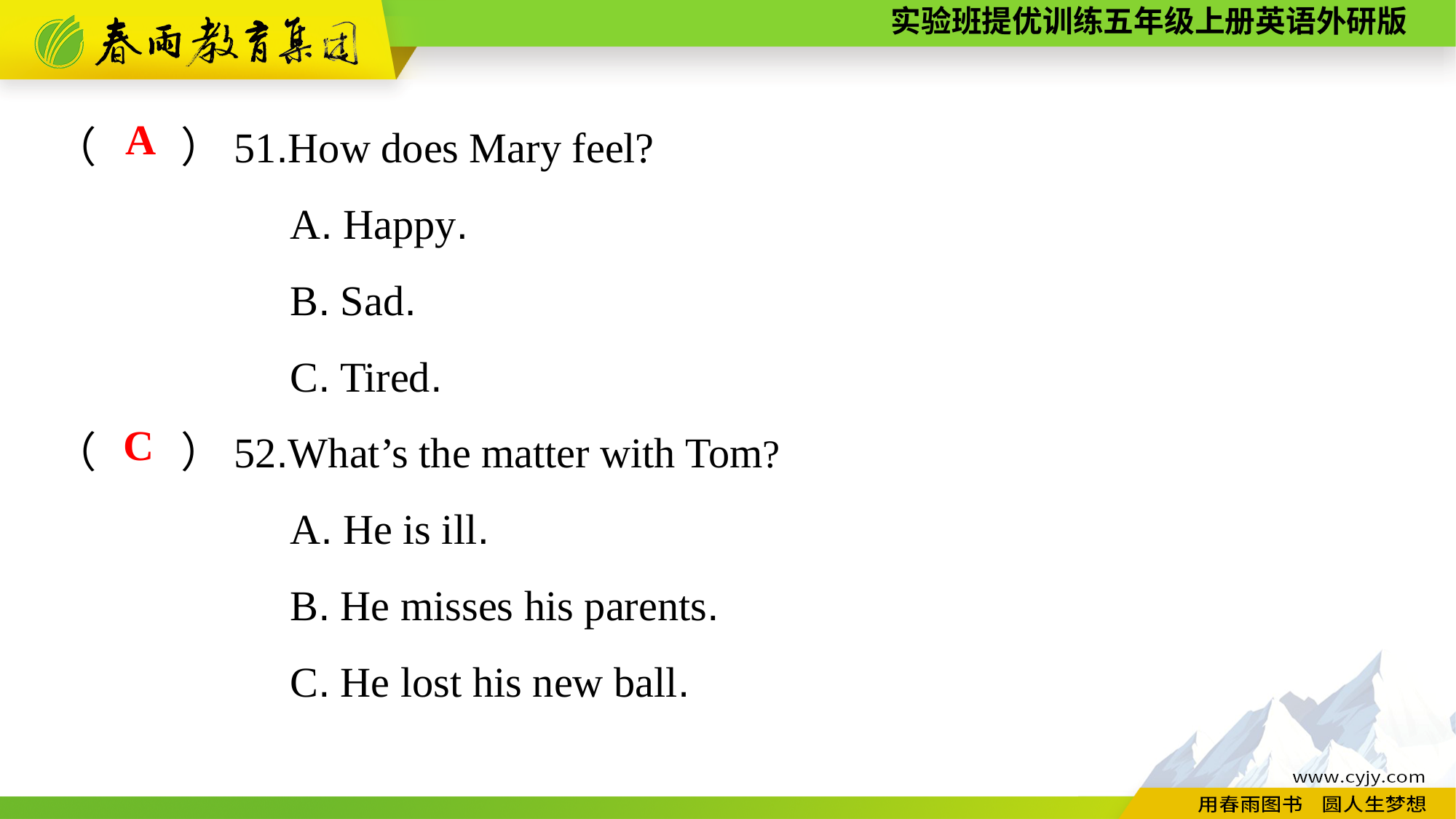

（　　）51.How does Mary feel?
A. Happy.
B. Sad.
C. Tired.
（　　）52.What’s the matter with Tom?
A. He is ill.
B. He misses his parents.
C. He lost his new ball.
A
C